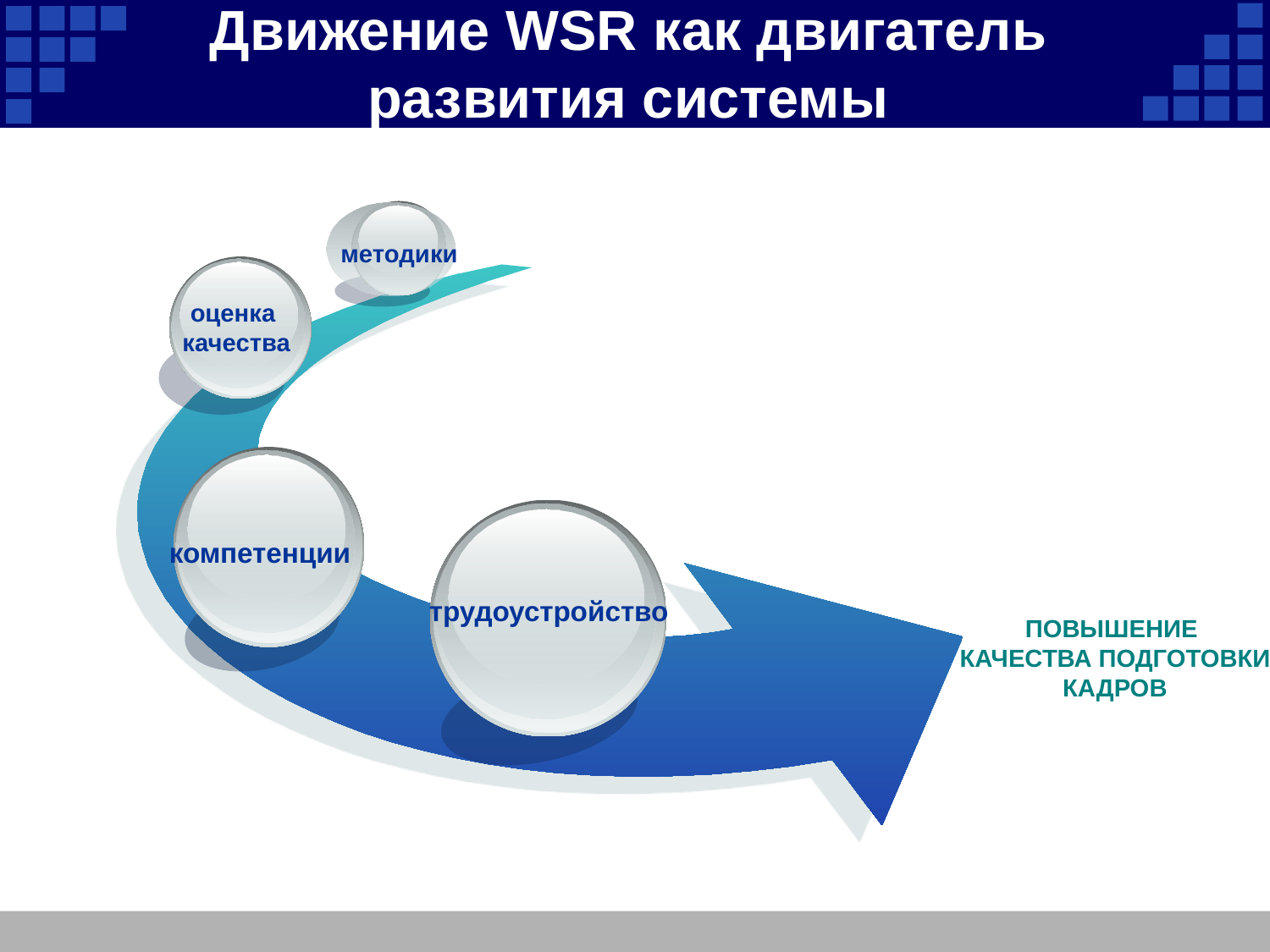

# Движение WSR как двигатель развития системы профобразования

методики

компетенции

трудоустройство

оценка
качества
ПОВЫШЕНИЕ
КАЧЕСТВА ПОДГОТОВКИ КАДРОВ